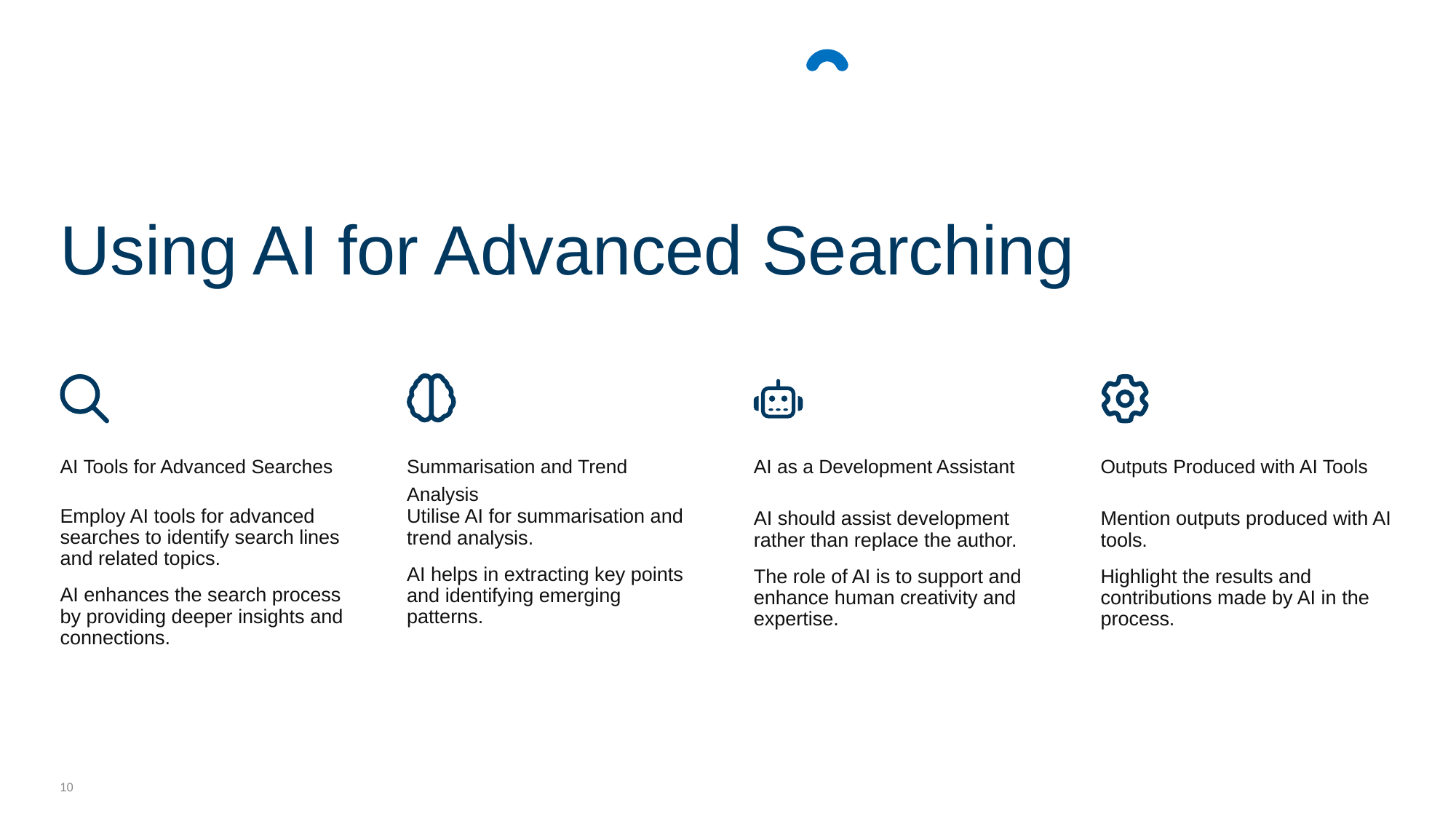

Using AI for Advanced Searching

Summarisation and Trend Analysis
AI as a Development Assistant
Outputs Produced with AI Tools
AI Tools for Advanced Searches
Employ AI tools for advanced searches to identify search lines  and related topics.
AI enhances the search process by providing deeper insights and connections.
Utilise AI for summarisation and trend analysis.
AI helps in extracting key points and identifying emerging patterns.
AI should assist development rather than replace the author.
The role of AI is to support and enhance human creativity and expertise.
Mention outputs produced with AI tools.
Highlight the results and contributions made by AI in the process.
10